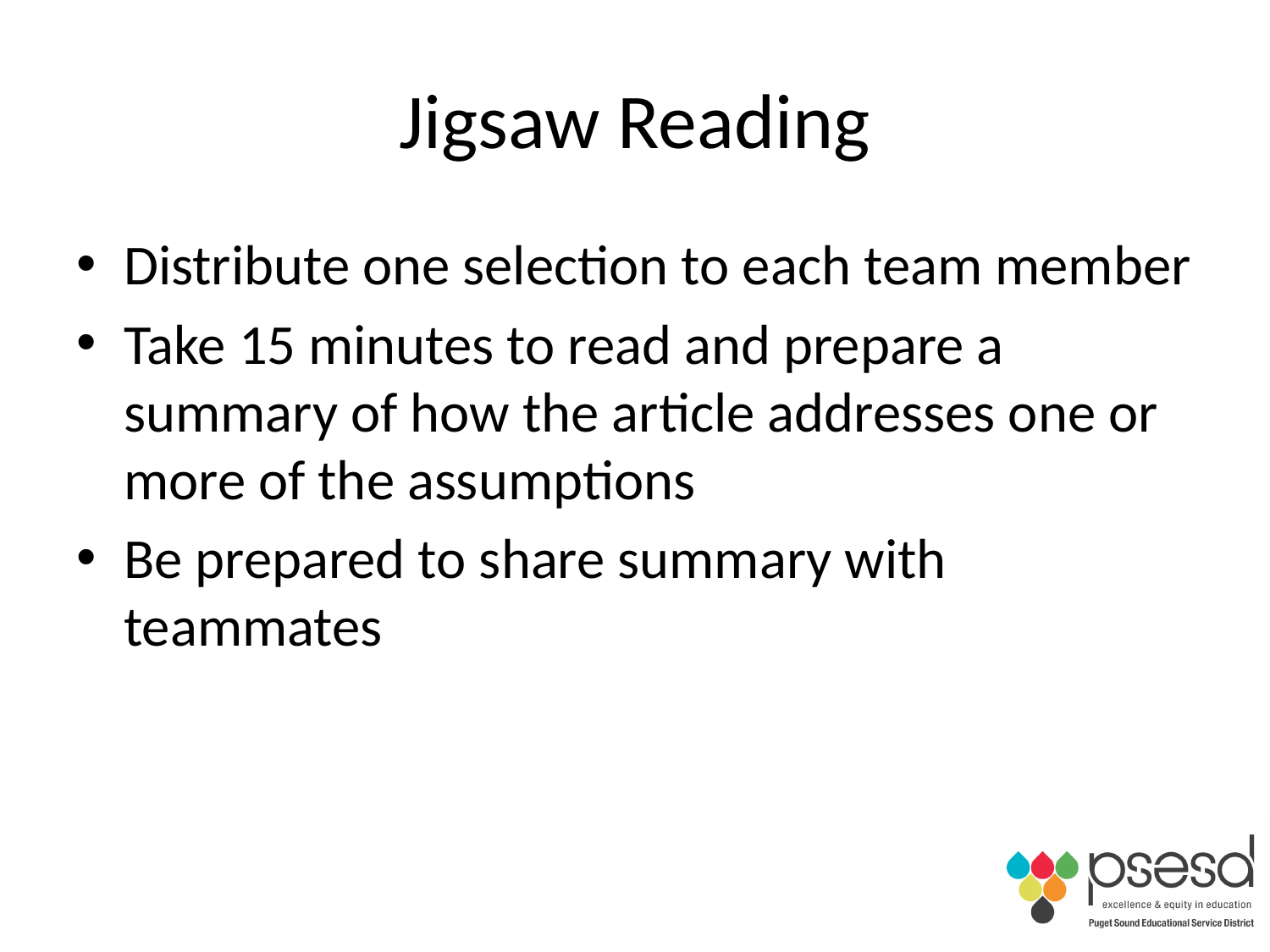

# Jigsaw Reading
Distribute one selection to each team member
Take 15 minutes to read and prepare a summary of how the article addresses one or more of the assumptions
Be prepared to share summary with teammates